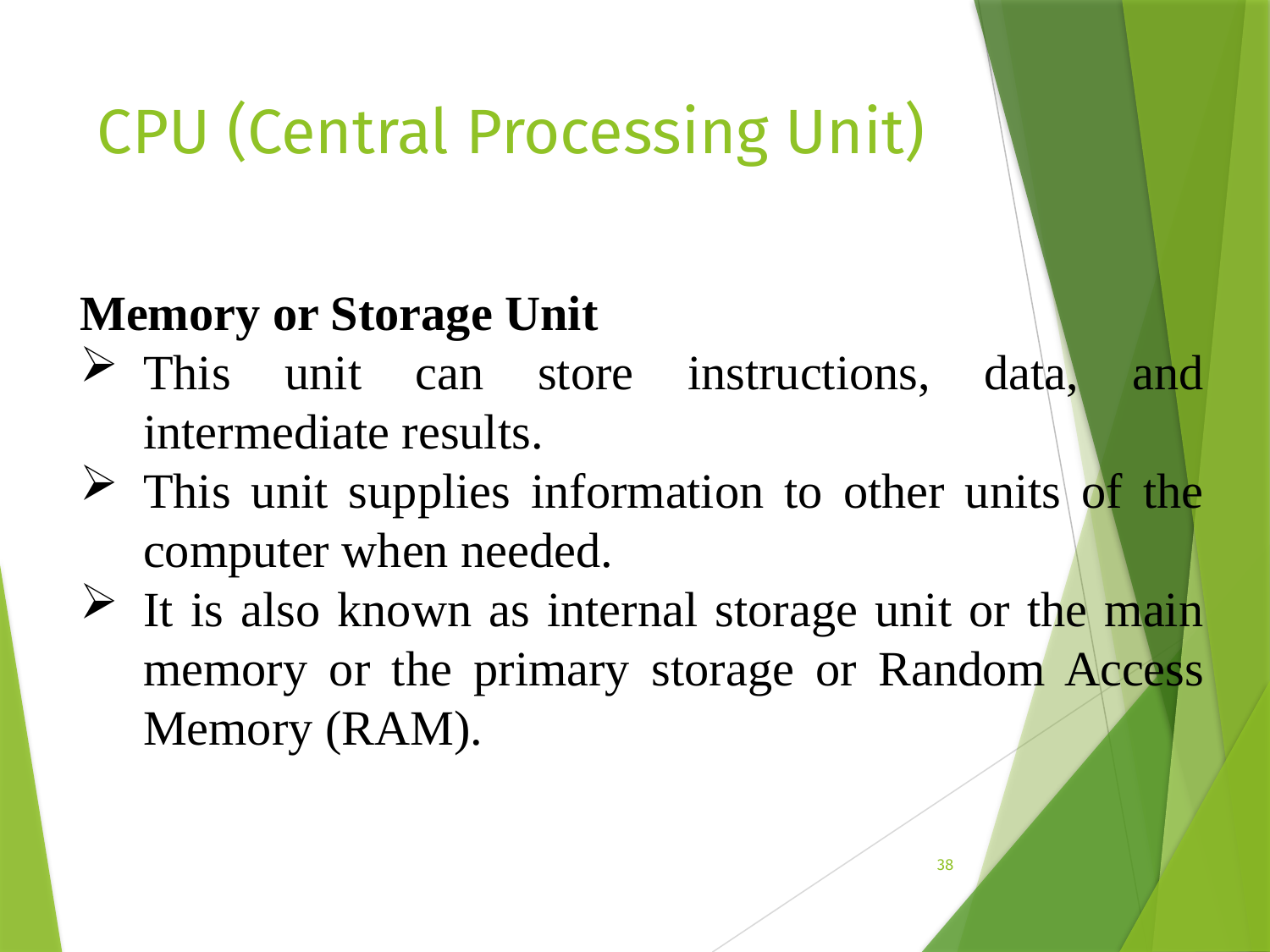

# CPU (Central Processing Unit)
Memory or Storage Unit
This unit can store instructions, data, and intermediate results.
This unit supplies information to other units of the computer when needed.
It is also known as internal storage unit or the main memory or the primary storage or Random Access Memory (RAM).

38